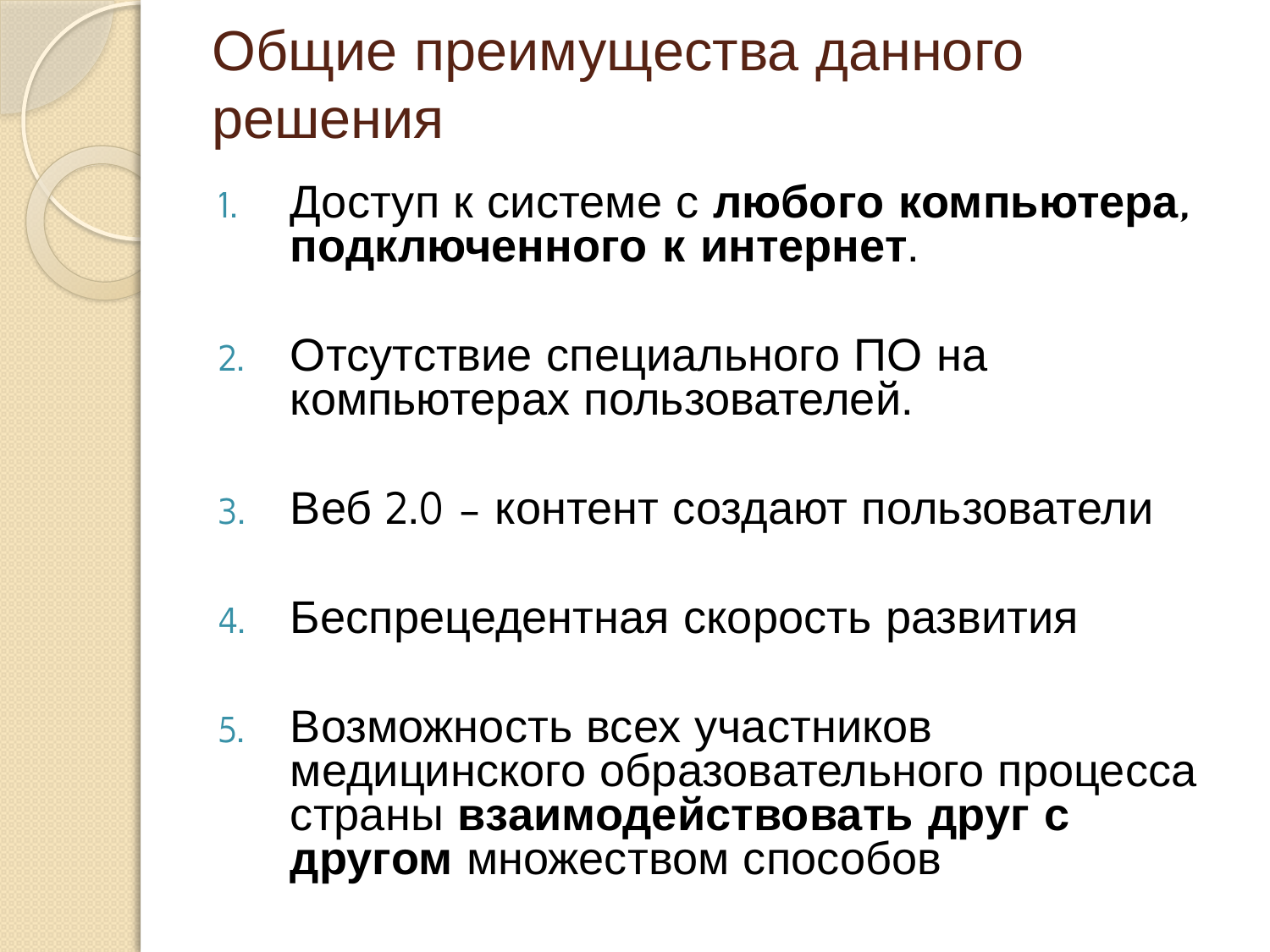

# Общие преимущества данного решения
Доступ к системе с любого компьютера, подключенного к интернет.

Отсутствие специального ПО на компьютерах пользователей.

Веб 2.0 – контент создают пользователи

Беспрецедентная скорость развития

Возможность всех участников медицинского образовательного процесса страны взаимодействовать друг с другом множеством способов